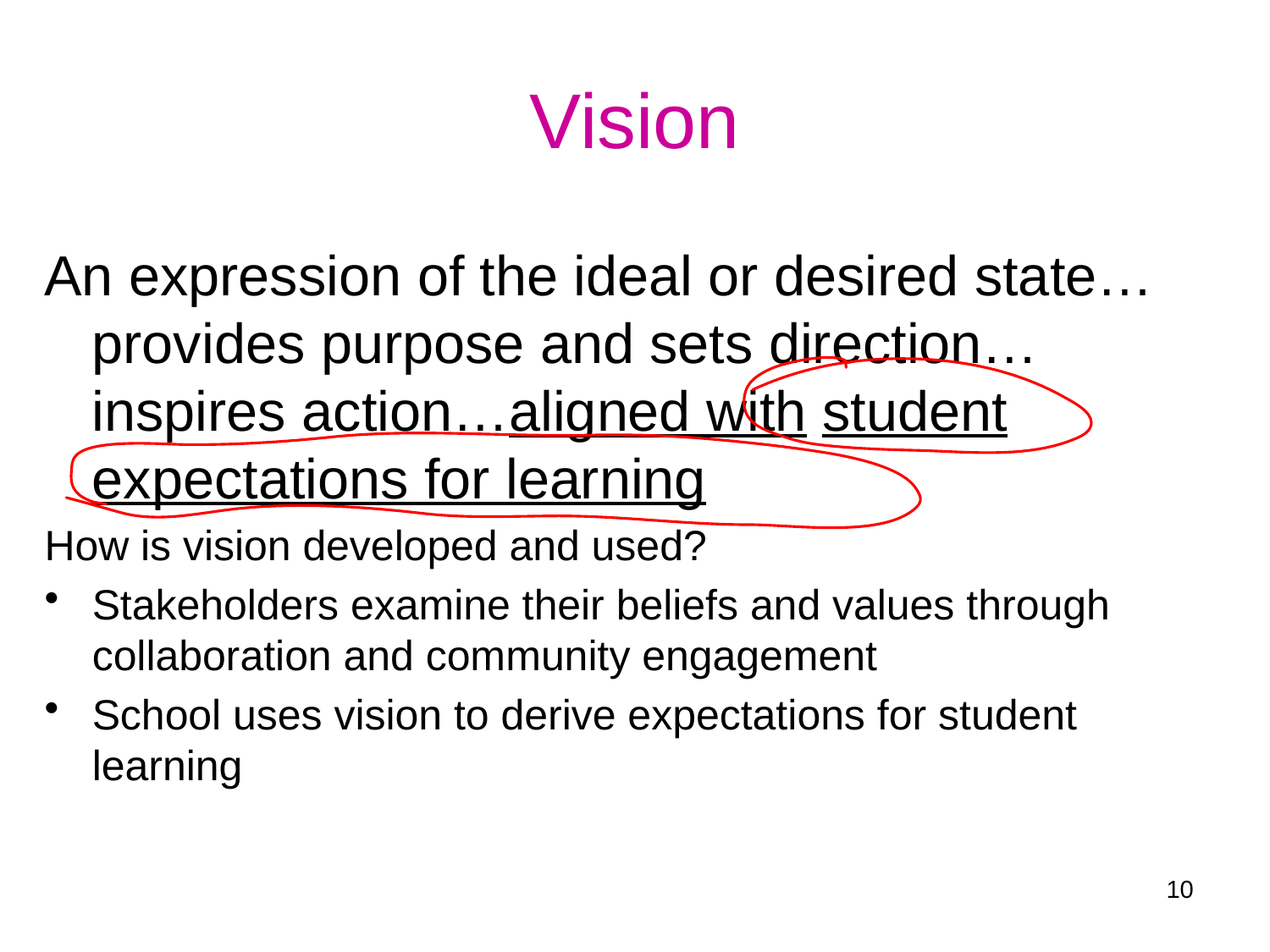

# Vision
An expression of the ideal or desired state…provides purpose and sets direction…inspires action…aligned with student expectations for learning
How is vision developed and used?
Stakeholders examine their beliefs and values through collaboration and community engagement
School uses vision to derive expectations for student learning
10